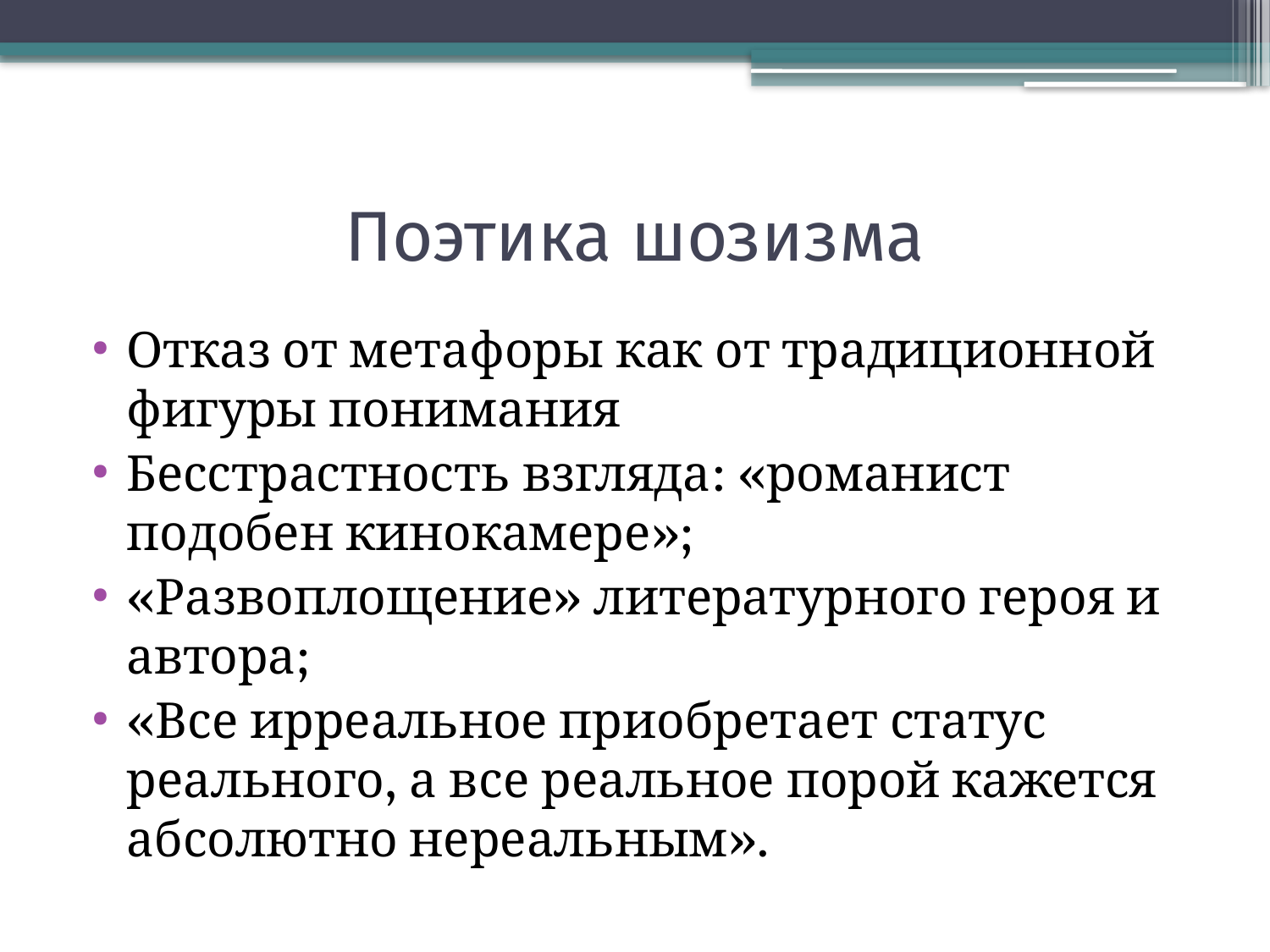

# Поэтика шозизма
Отказ от метафоры как от традиционной фигуры понимания
Бесстрастность взгляда: «романист подобен кинокамере»;
«Развоплощение» литературного героя и автора;
«Все ирреальное приобретает статус реального, а все реальное порой кажется абсолютно нереальным».